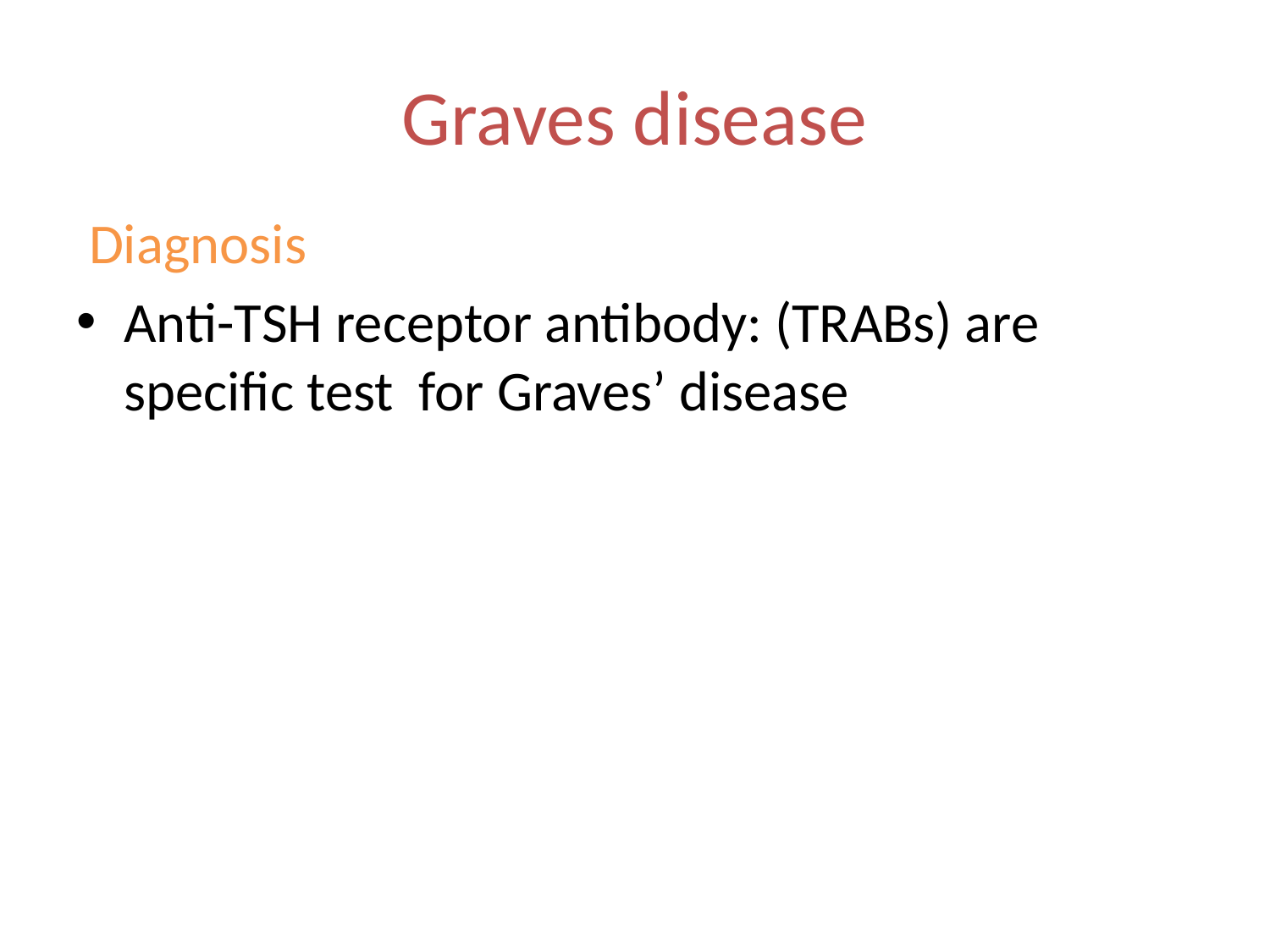

# Graves disease
 Diagnosis
Anti-TSH receptor antibody: (TRABs) are specific test  for Graves’ disease